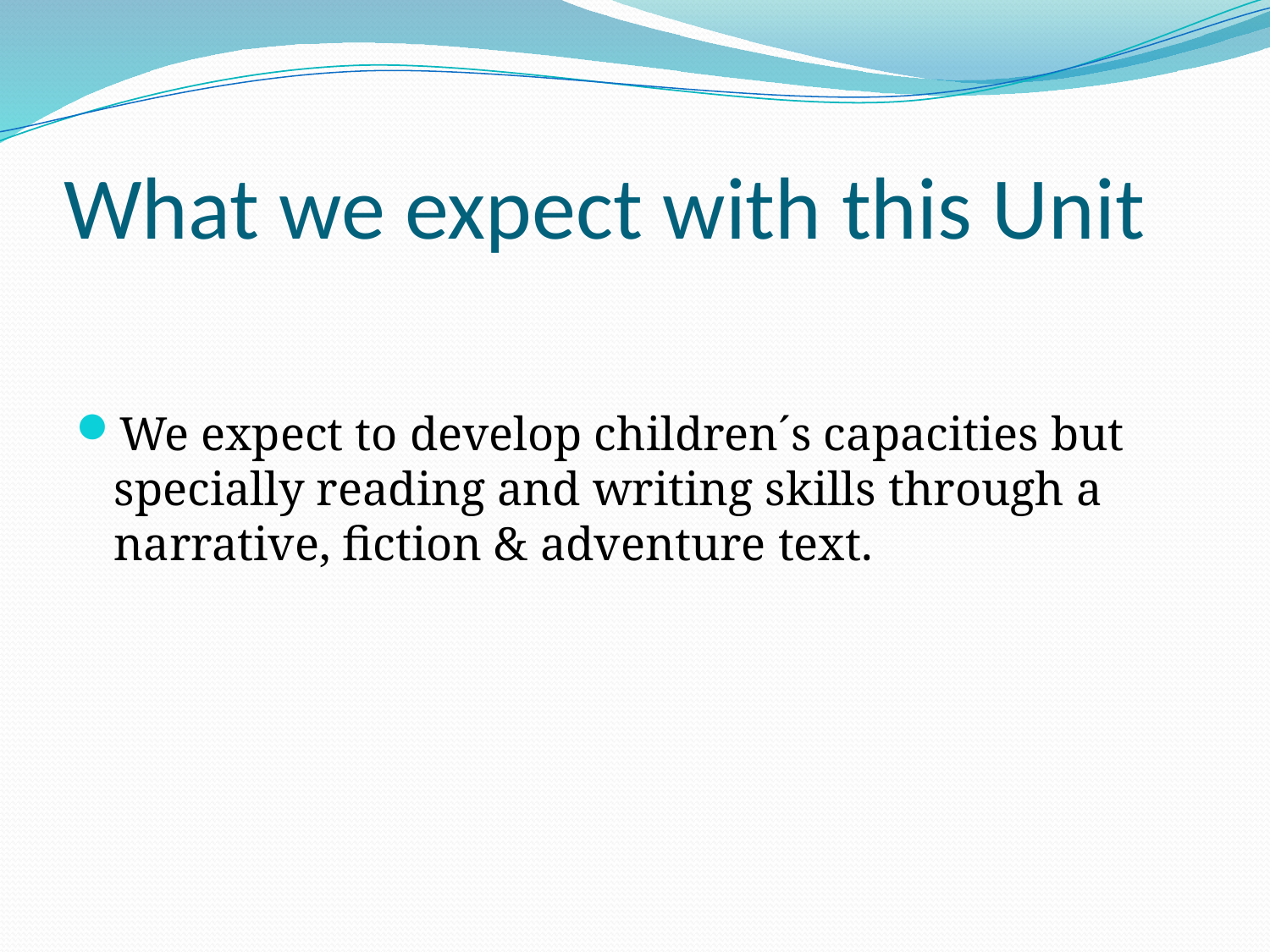

# What we expect with this Unit
We expect to develop children´s capacities but specially reading and writing skills through a narrative, fiction & adventure text.